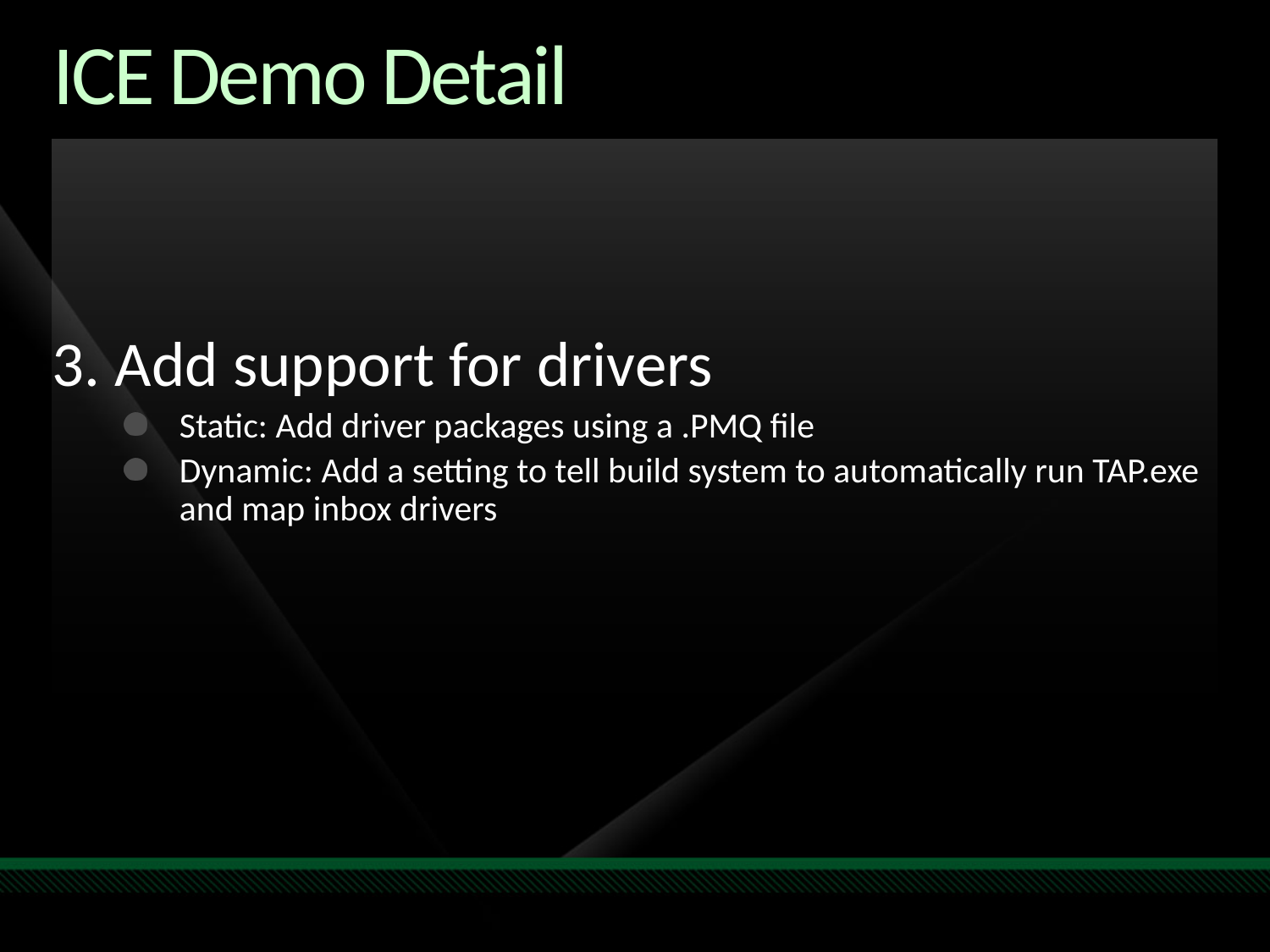

# ICE Demo Detail
3. Add support for drivers
Static: Add driver packages using a .PMQ file
Dynamic: Add a setting to tell build system to automatically run TAP.exe and map inbox drivers